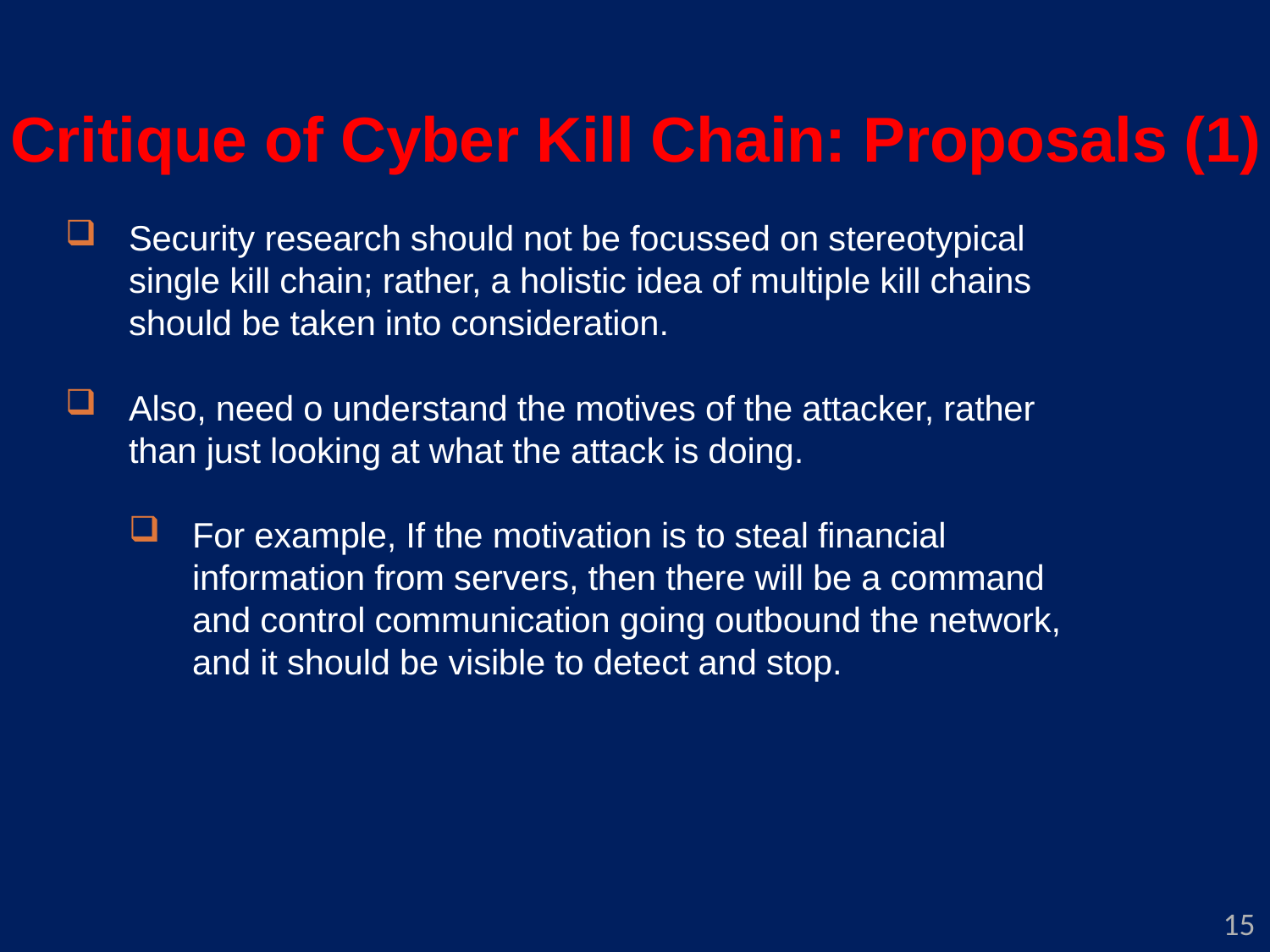

Critique of Cyber Kill Chain: Proposals (1)
Security research should not be focussed on stereotypical single kill chain; rather, a holistic idea of multiple kill chains should be taken into consideration.

Also, need o understand the motives of the attacker, rather than just looking at what the attack is doing.

For example, If the motivation is to steal financial information from servers, then there will be a command and control communication going outbound the network, and it should be visible to detect and stop.
15